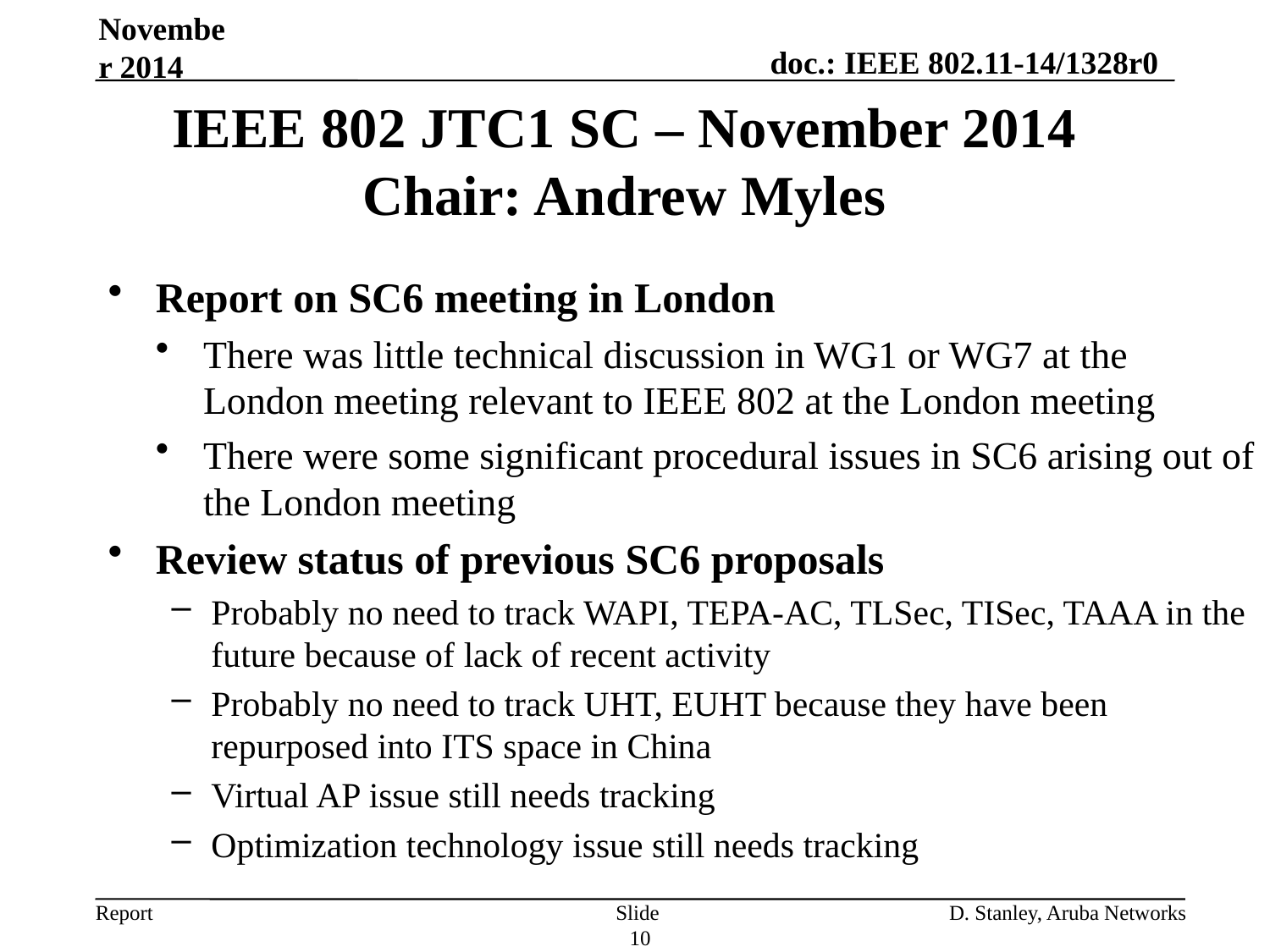

November 2014
IEEE 802 JTC1 SC – November 2014
Chair: Andrew Myles
Report on SC6 meeting in London
There was little technical discussion in WG1 or WG7 at the London meeting relevant to IEEE 802 at the London meeting
There were some significant procedural issues in SC6 arising out of the London meeting
Review status of previous SC6 proposals
Probably no need to track WAPI, TEPA-AC, TLSec, TISec, TAAA in the future because of lack of recent activity
Probably no need to track UHT, EUHT because they have been repurposed into ITS space in China
Virtual AP issue still needs tracking
Optimization technology issue still needs tracking
Slide 10
D. Stanley, Aruba Networks